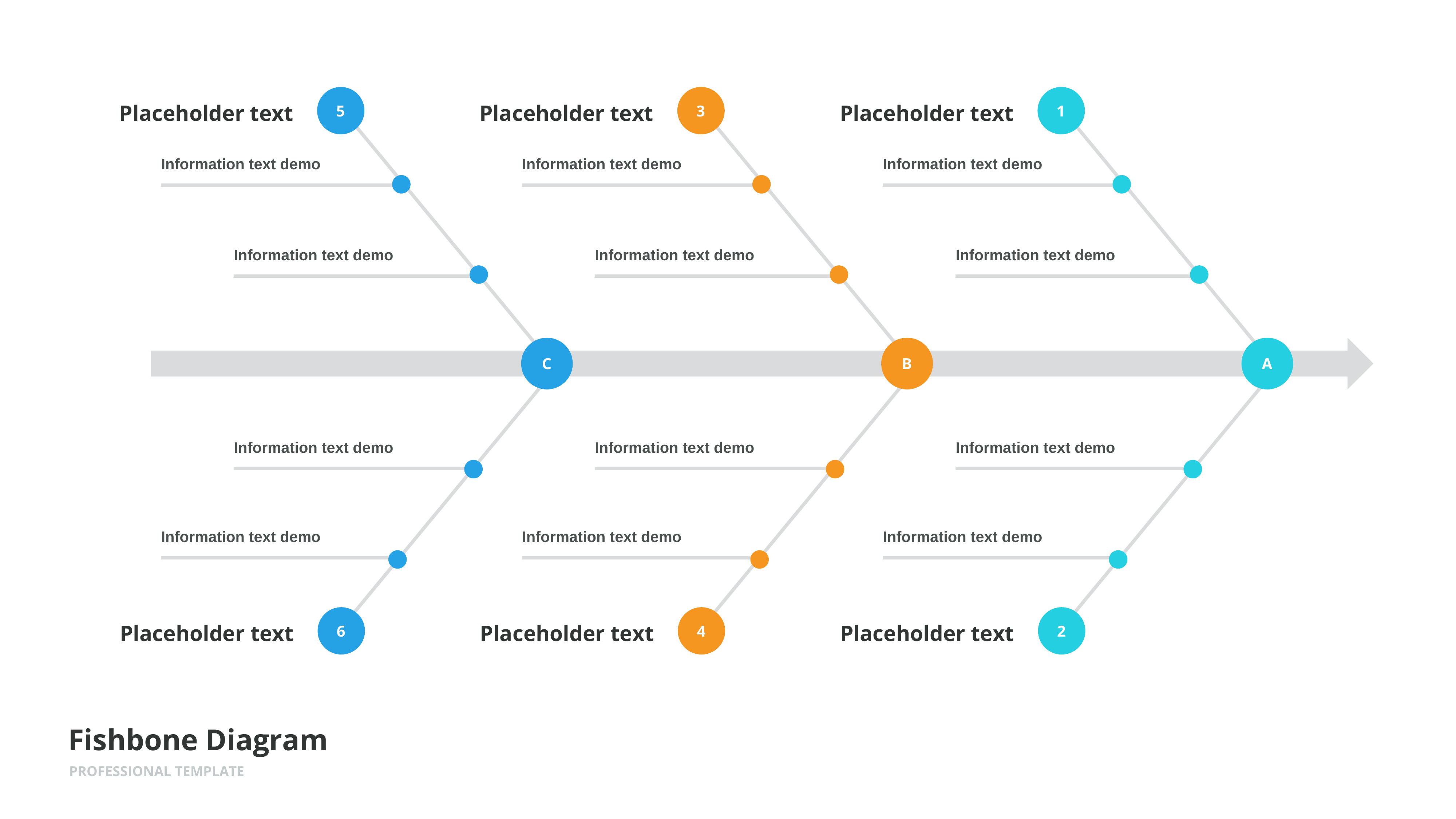

Placeholder text
Placeholder text
Placeholder text
5
3
1
Information text demo
Information text demo
Information text demo
Information text demo
Information text demo
Information text demo
Information text demo
Information text demo
Information text demo
Information text demo
Information text demo
Information text demo

C
B
A

Placeholder text
Placeholder text
Placeholder text
6
4
2